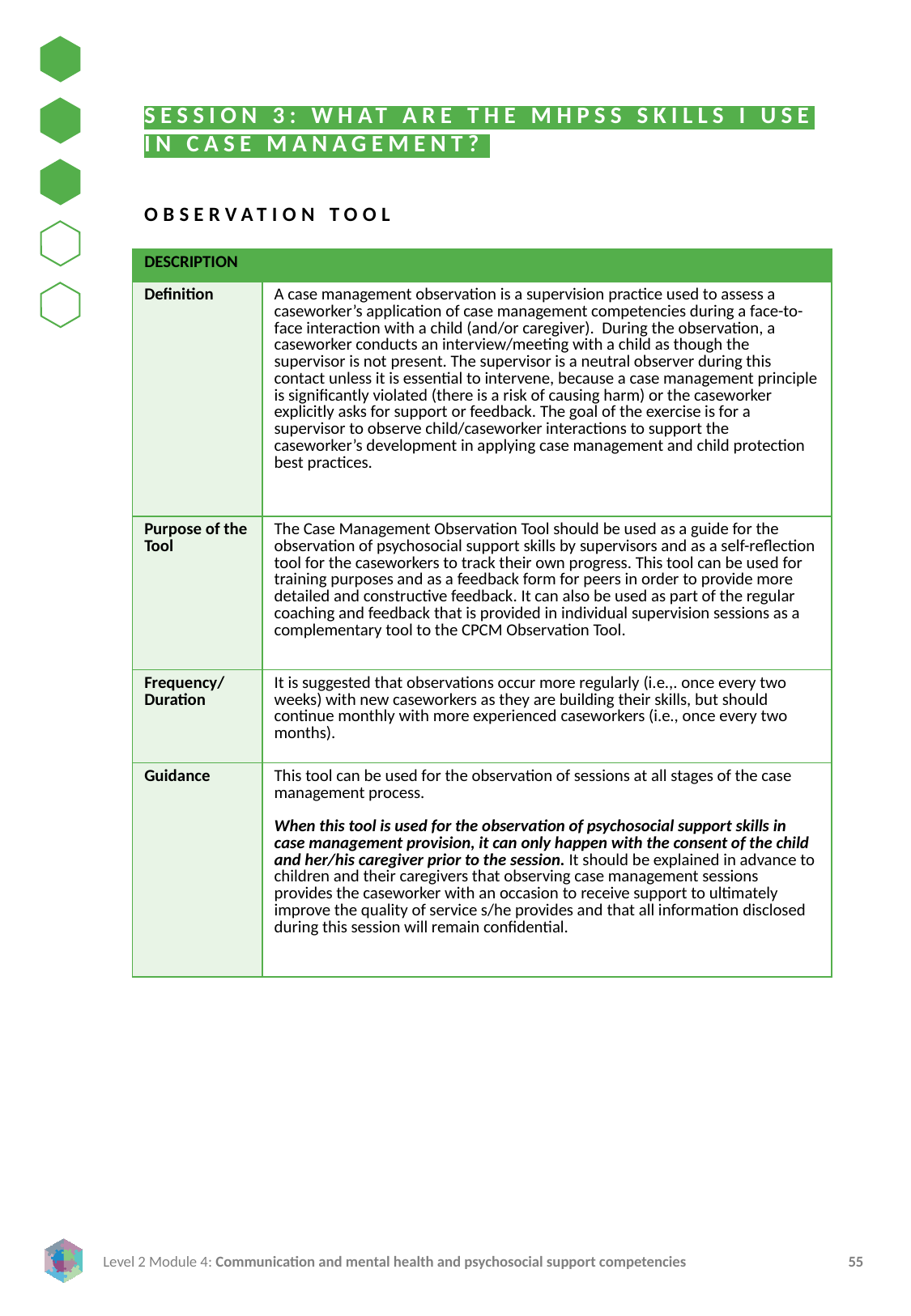

SESSION 3: WHAT ARE THE MHPSS SKILLS I USE IN CASE MANAGEMENT?

OBSERVATION TOOL

| DESCRIPTION |  |
| --- | --- |
| Definition | A case management observation is a supervision practice used to assess a caseworker’s application of case management competencies during a face-to-face interaction with a child (and/or caregiver). During the observation, a caseworker conducts an interview/meeting with a child as though the supervisor is not present. The supervisor is a neutral observer during this contact unless it is essential to intervene, because a case management principle is significantly violated (there is a risk of causing harm) or the caseworker explicitly asks for support or feedback. The goal of the exercise is for a supervisor to observe child/caseworker interactions to support the caseworker’s development in applying case management and child protection best practices. |
| Purpose of the Tool | The Case Management Observation Tool should be used as a guide for the observation of psychosocial support skills by supervisors and as a self-reflection tool for the caseworkers to track their own progress. This tool can be used for training purposes and as a feedback form for peers in order to provide more detailed and constructive feedback. It can also be used as part of the regular coaching and feedback that is provided in individual supervision sessions as a complementary tool to the CPCM Observation Tool. |
| Frequency/ Duration | It is suggested that observations occur more regularly (i.e.,. once every two weeks) with new caseworkers as they are building their skills, but should continue monthly with more experienced caseworkers (i.e., once every two months). |
| Guidance | This tool can be used for the observation of sessions at all stages of the case management process. When this tool is used for the observation of psychosocial support skills in case management provision, it can only happen with the consent of the child and her/his caregiver prior to the session. It should be explained in advance to children and their caregivers that observing case management sessions provides the caseworker with an occasion to receive support to ultimately improve the quality of service s/he provides and that all information disclosed during this session will remain confidential. |